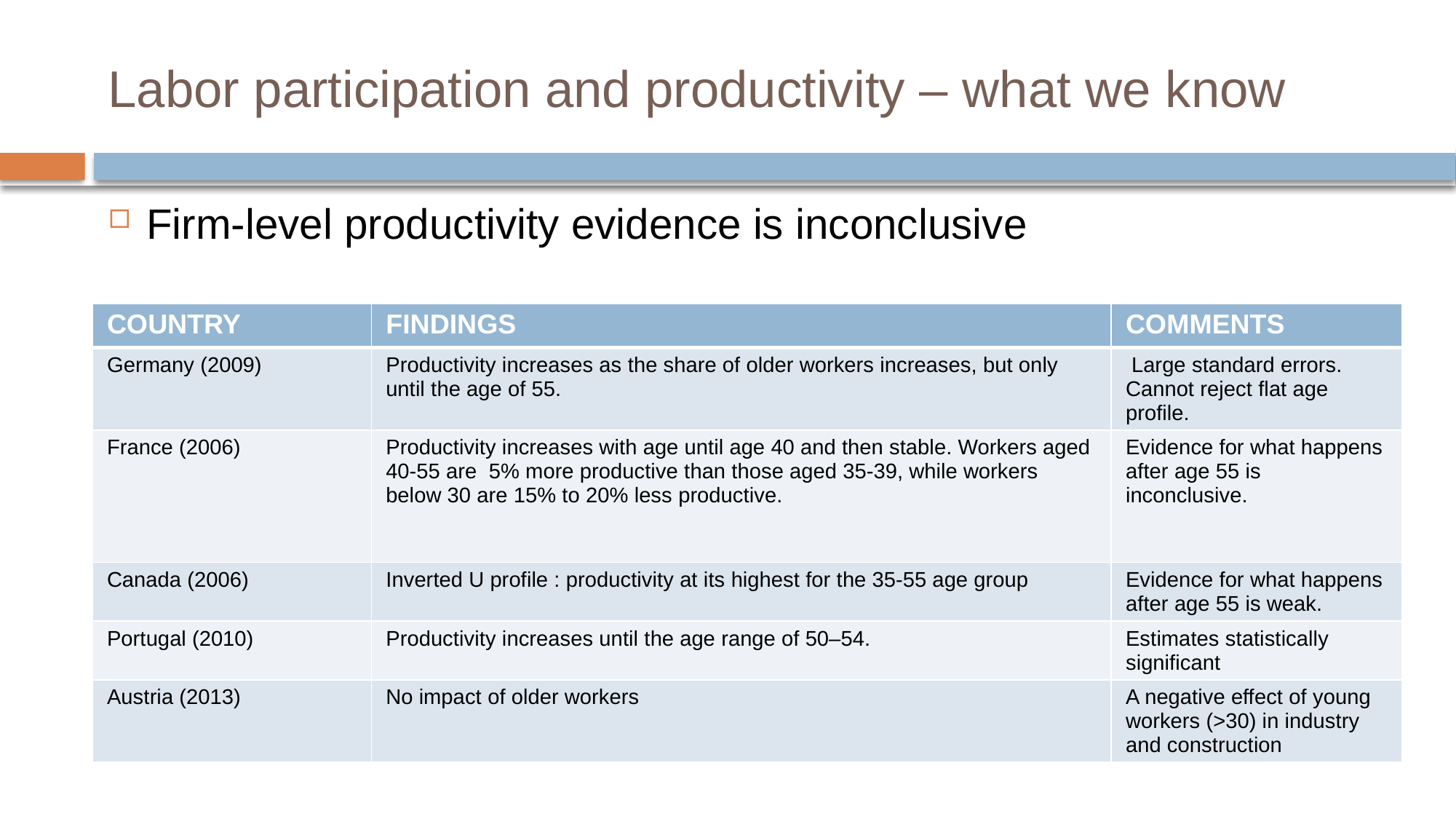

# Labor participation and productivity – what we know
Firm-level productivity evidence is inconclusive
| COUNTRY | FINDINGS | COMMENTS |
| --- | --- | --- |
| Germany (2009) | Productivity increases as the share of older workers increases, but only until the age of 55. | Large standard errors. Cannot reject flat age profile. |
| France (2006) | Productivity increases with age until age 40 and then stable. Workers aged 40-55 are 5% more productive than those aged 35-39, while workers below 30 are 15% to 20% less productive. | Evidence for what happens after age 55 is inconclusive. |
| Canada (2006) | Inverted U profile : productivity at its highest for the 35-55 age group | Evidence for what happens after age 55 is weak. |
| Portugal (2010) | Productivity increases until the age range of 50–54. | Estimates statistically significant |
| Austria (2013) | No impact of older workers | A negative effect of young workers (>30) in industry and construction |